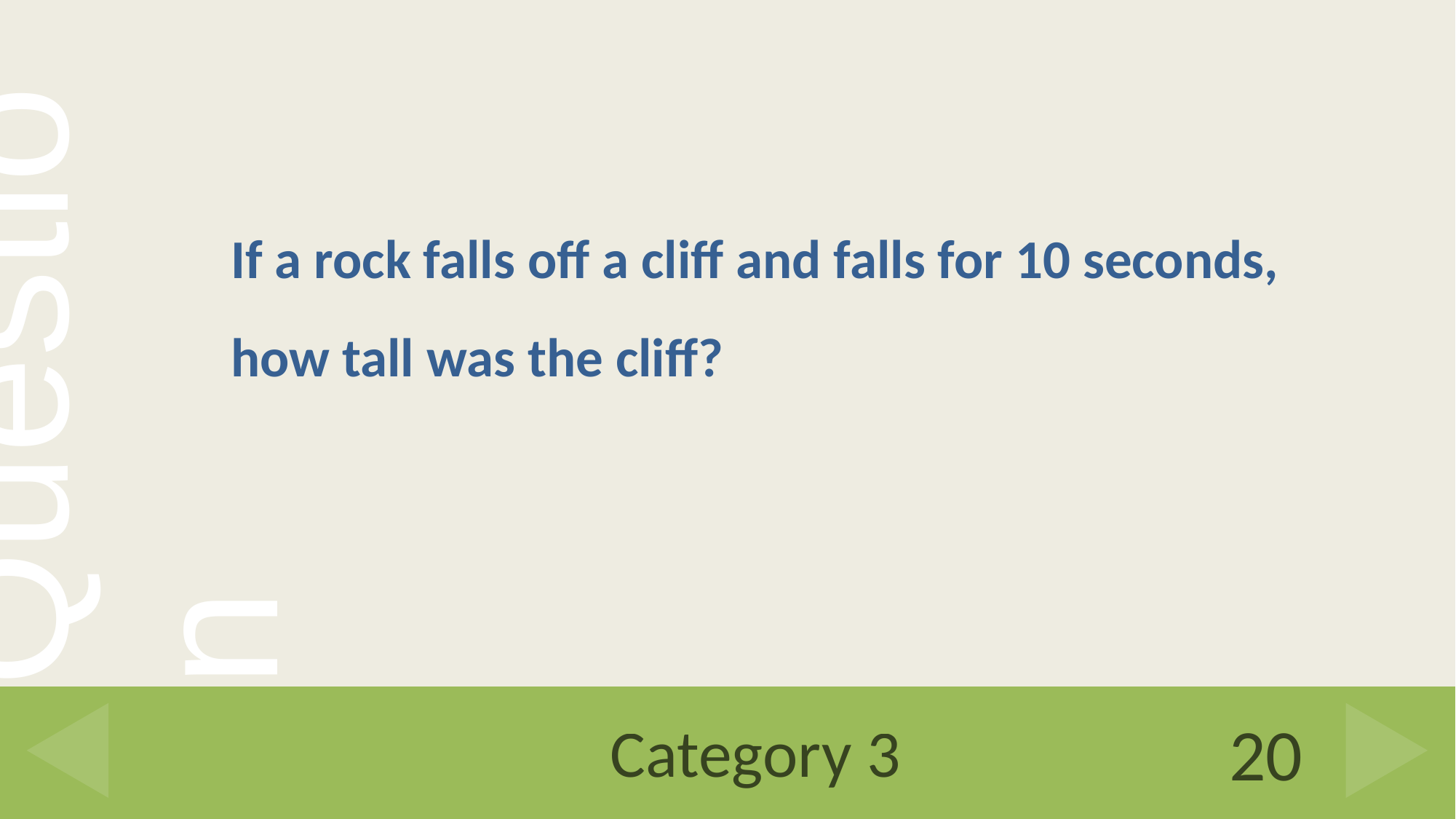

If a rock falls off a cliff and falls for 10 seconds, how tall was the cliff?

# Category 3
20